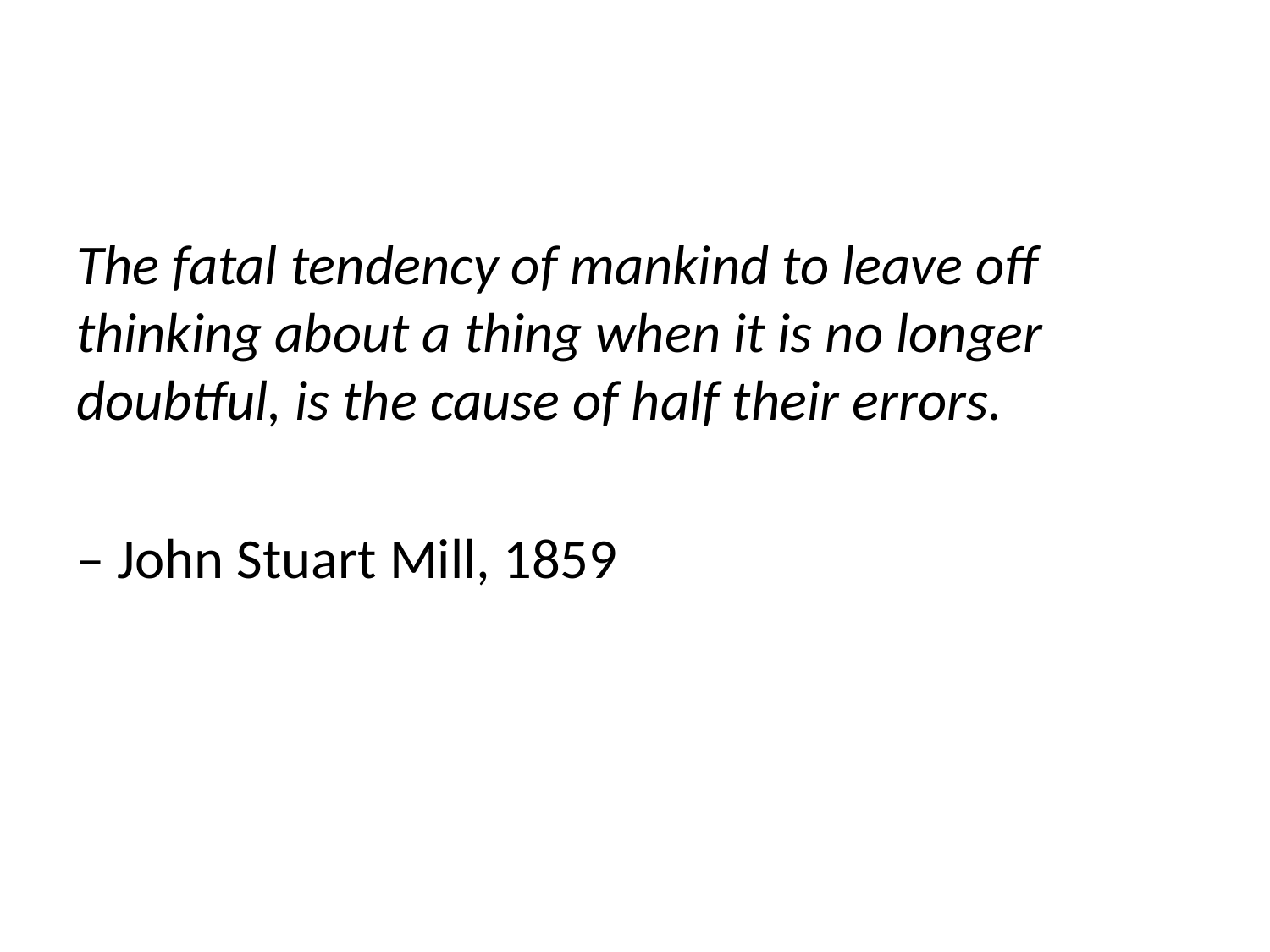

#
The fatal tendency of mankind to leave off thinking about a thing when it is no longer doubtful, is the cause of half their errors.

– John Stuart Mill, 1859